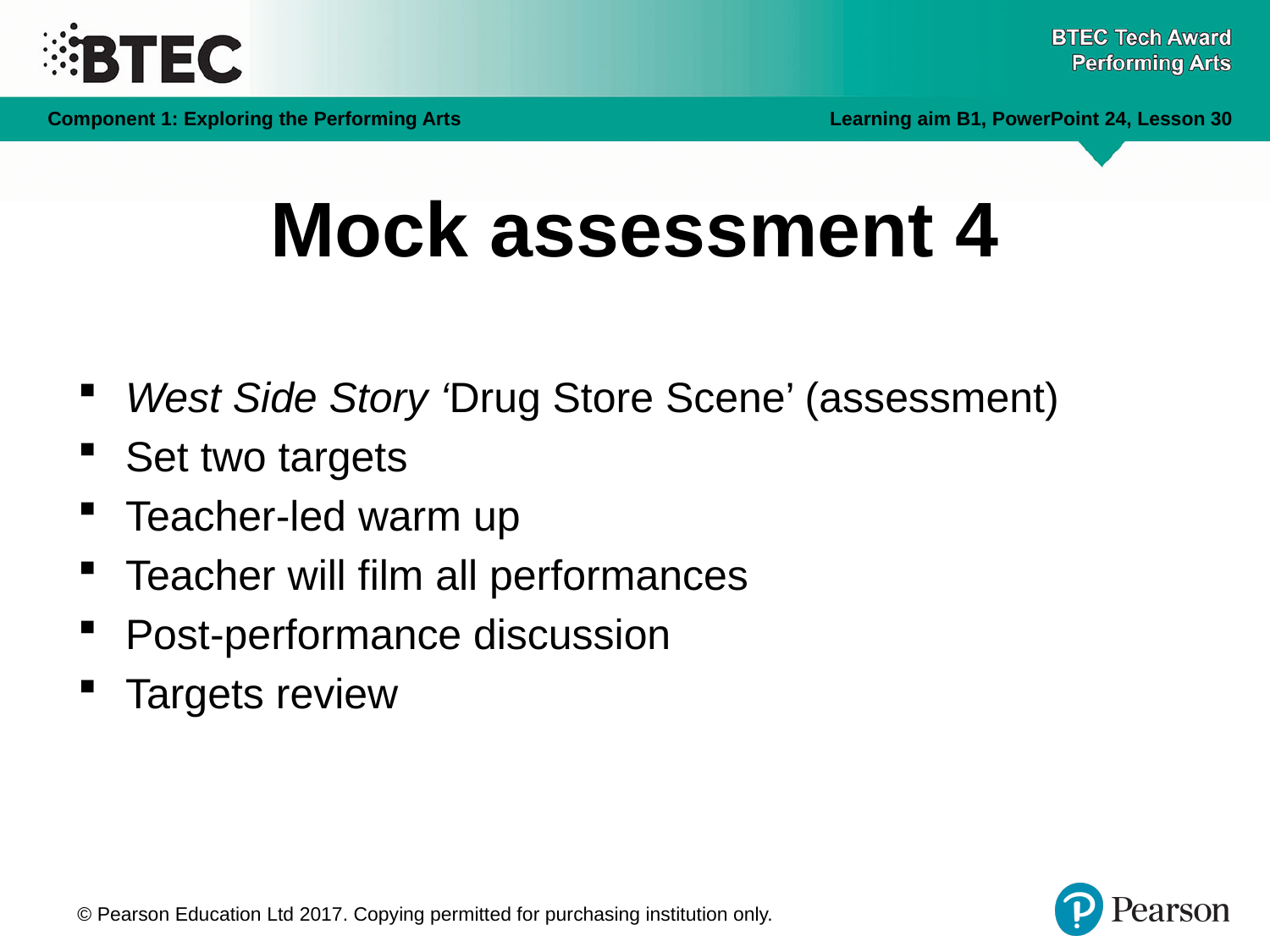

# Mock assessment 4

West Side Story ‘Drug Store Scene’ (assessment)
Set two targets
Teacher-led warm up
Teacher will film all performances
Post-performance discussion
Targets review

© Pearson Education Ltd 2017. Copying permitted for purchasing institution only.